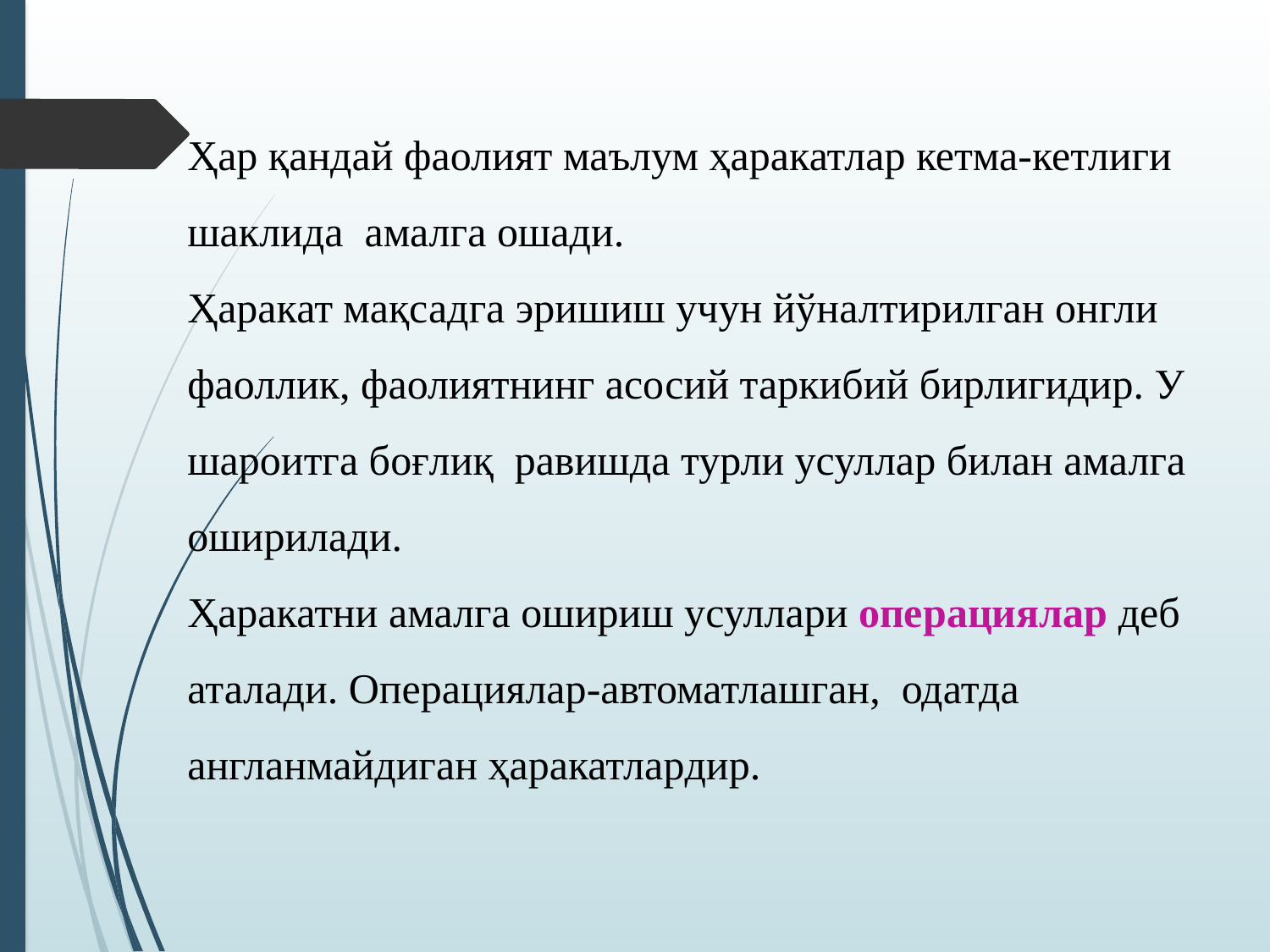

Ҳар қандай фаолият маълум ҳаракатлар кетма-кетлиги шаклида  амалга ошади.
Ҳаракат мақсадга эришиш учун йўналтирилган онгли  фаоллик, фаолиятнинг асосий таркибий бирлигидир. У шароитга боғлиқ  равишда турли усуллар билан амалга оширилади.
Ҳаракатни амалга ошириш усуллари операциялар деб аталади. Операциялар-автоматлашган,  одатда англанмайдиган ҳаракатлардир.